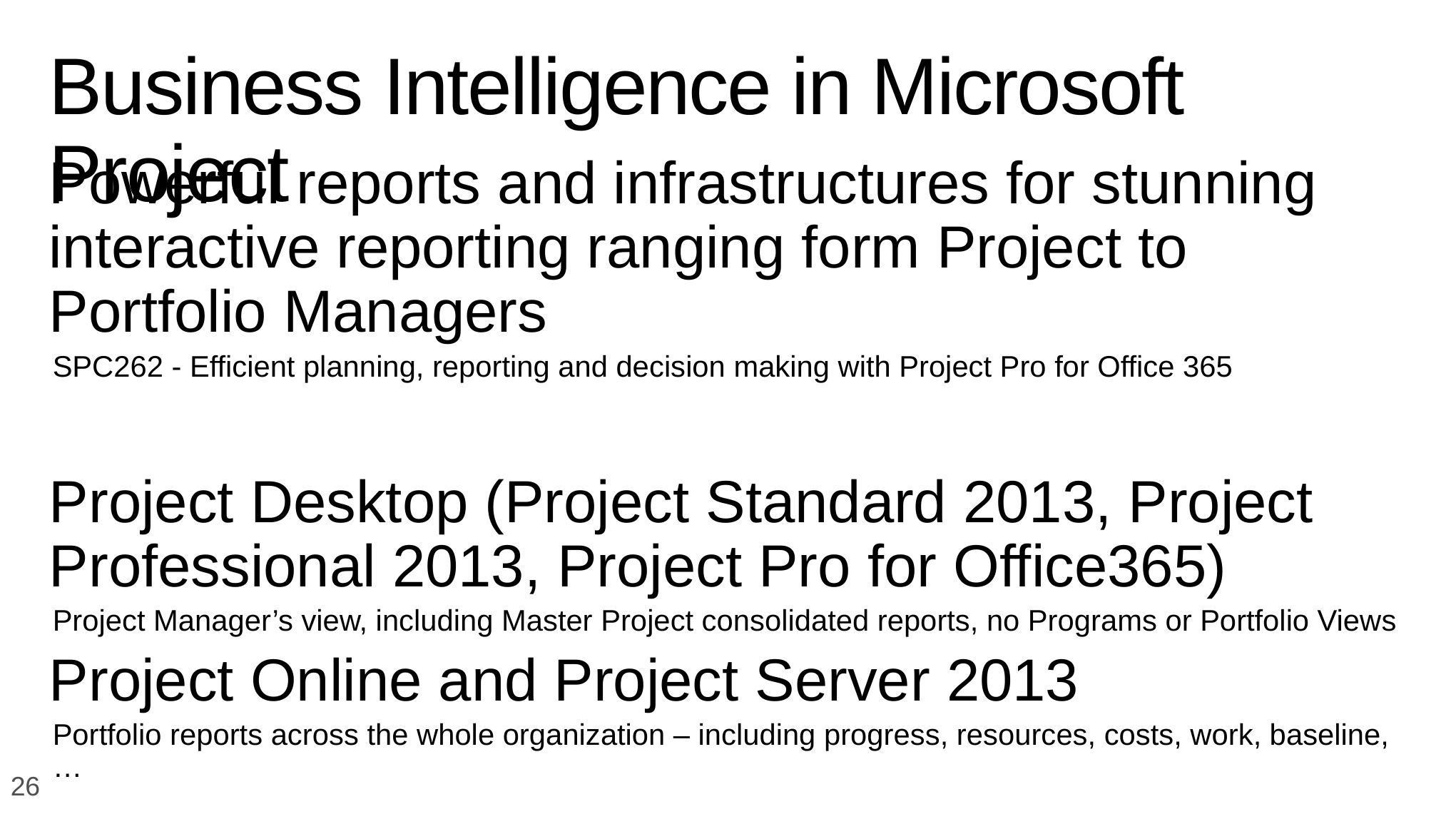

# Business Intelligence in Microsoft Project
Powerful reports and infrastructures for stunning interactive reporting ranging form Project to Portfolio Managers
SPC262 - Efficient planning, reporting and decision making with Project Pro for Office 365

Project Desktop (Project Standard 2013, Project Professional 2013, Project Pro for Office365)
Project Manager’s view, including Master Project consolidated reports, no Programs or Portfolio Views
Project Online and Project Server 2013
Portfolio reports across the whole organization – including progress, resources, costs, work, baseline,…
26